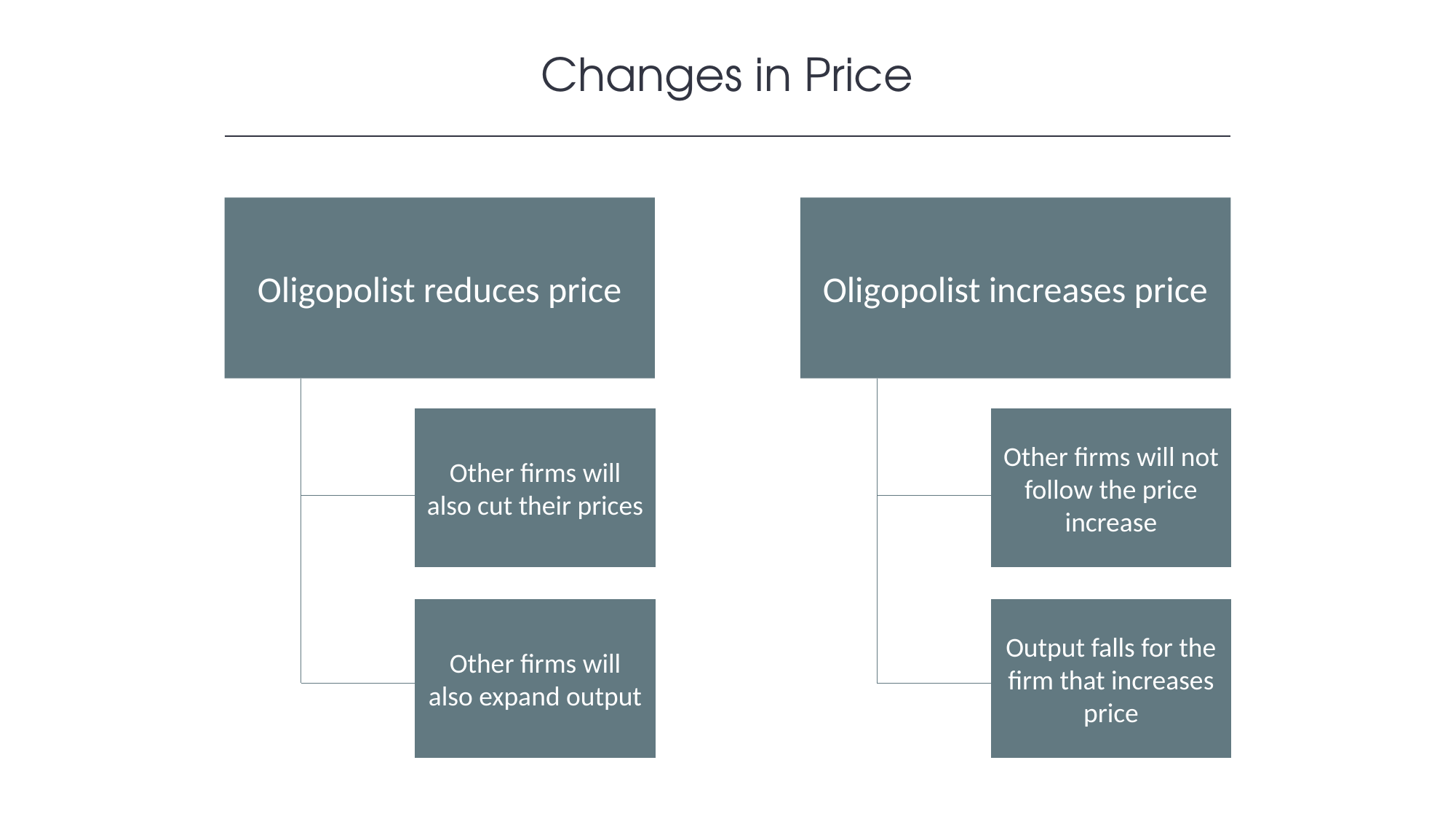

Changes in Price
Oligopolist reduces price
Oligopolist increases price
Other firms will also cut their prices
Other firms will not follow the price increase
Other firms will also expand output
Output falls for the firm that increases price